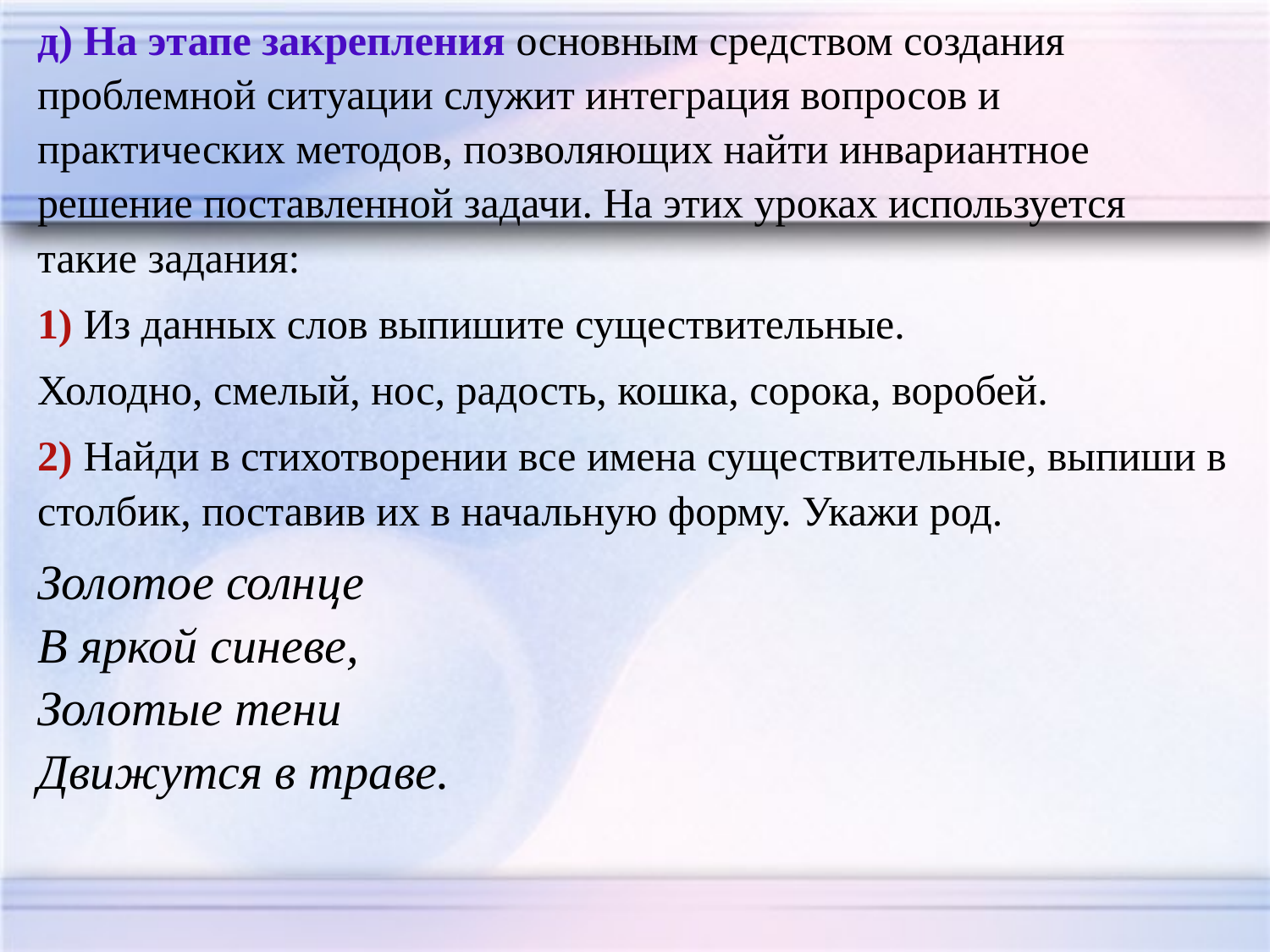

д) На этапе закрепления основным средством создания проблемной ситуации служит интеграция вопросов и практических методов, позволяющих найти инвариантное решение поставленной задачи. На этих уроках используется такие задания:
1) Из данных слов выпишите существительные.
Холодно, смелый, нос, радость, кошка, сорока, воробей.
2) Найди в стихотворении все имена существительные, выпиши в столбик, поставив их в начальную форму. Укажи род.
Золотое солнце
В яркой синеве,
Золотые тени
Движутся в траве.